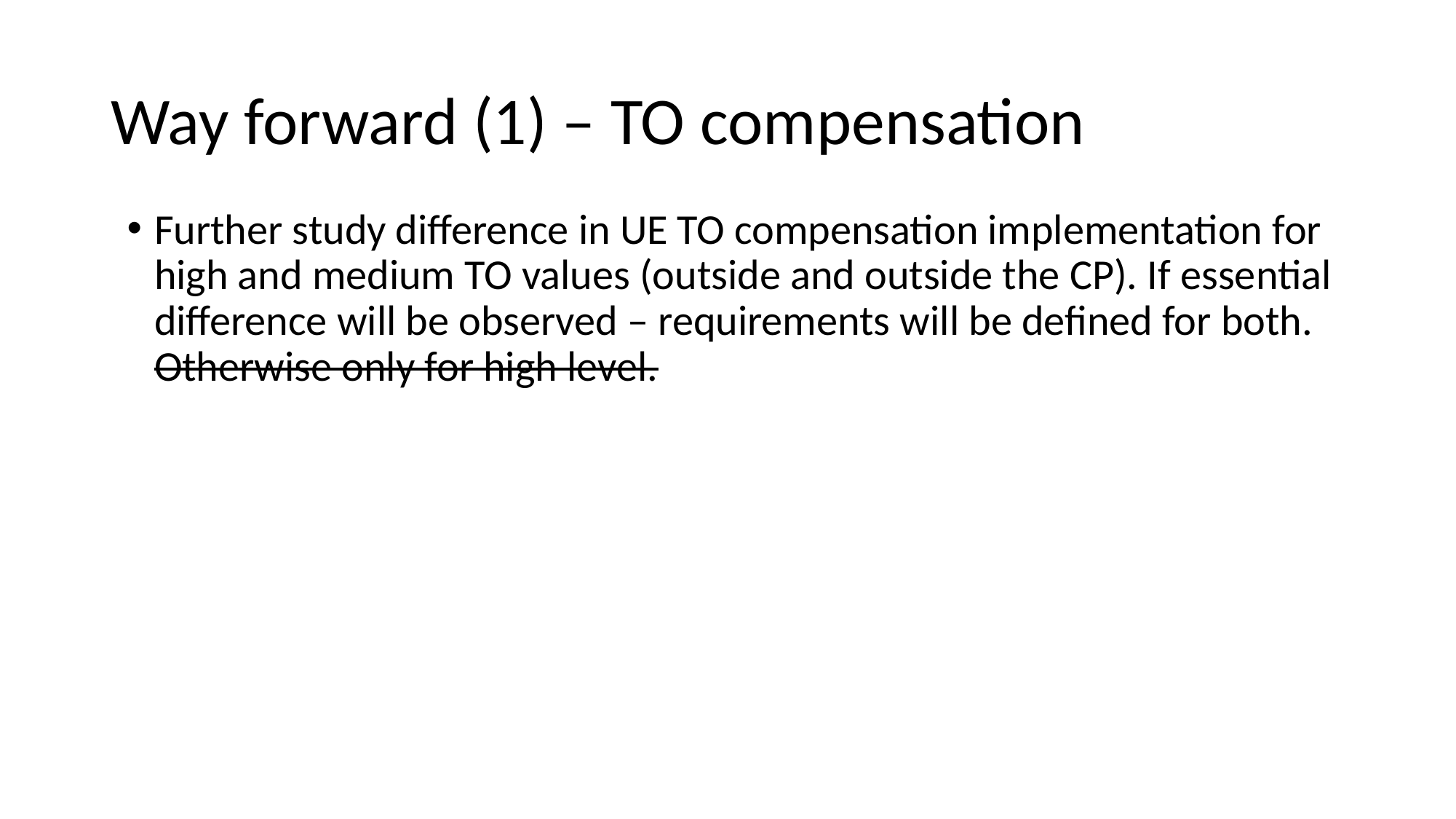

# Way forward (1) – TO compensation
Further study difference in UE TO compensation implementation for high and medium TO values (outside and outside the CP). If essential difference will be observed – requirements will be defined for both. Otherwise only for high level.